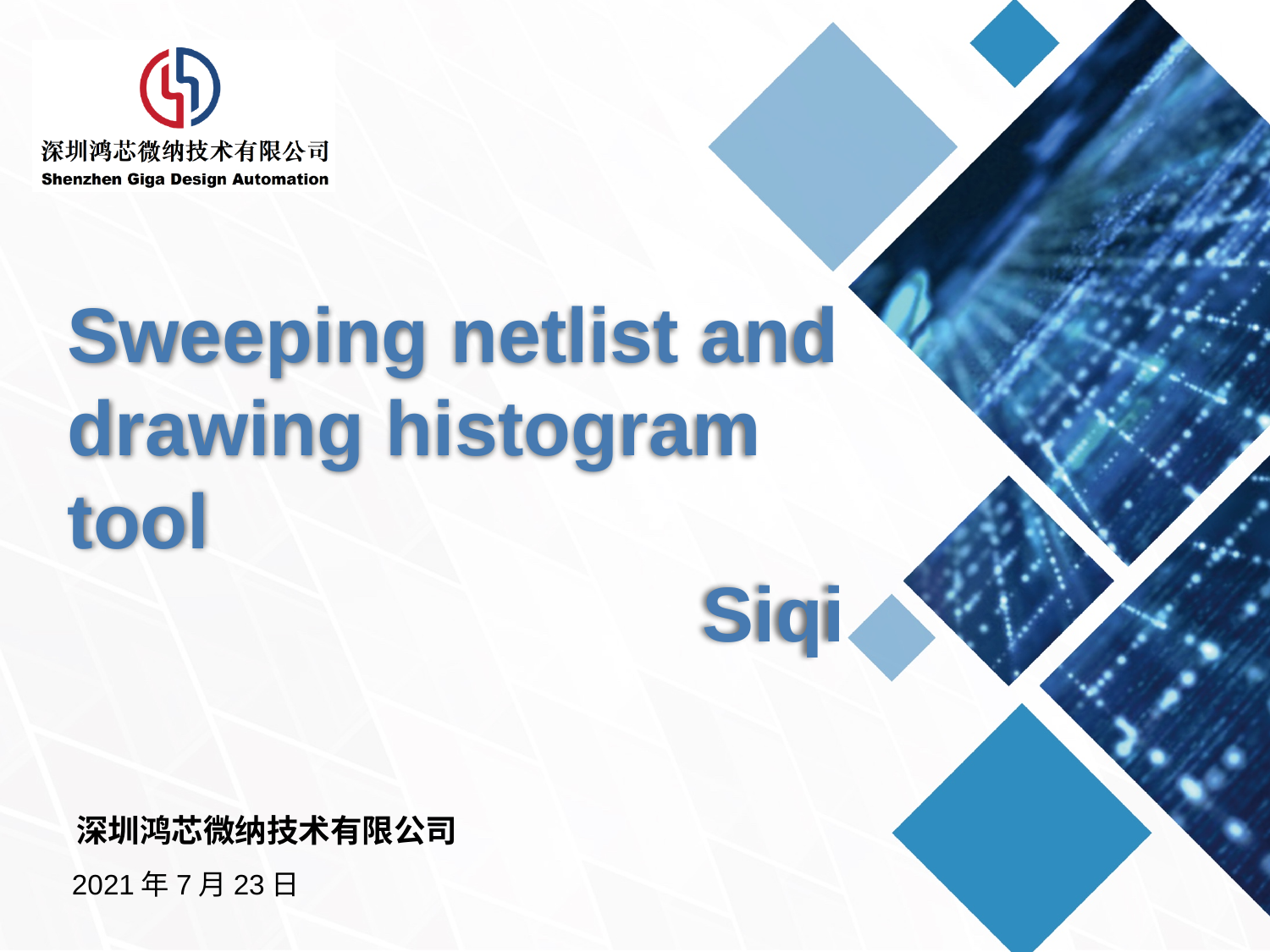

Sweeping netlist and drawing histogram tool
					Siqi